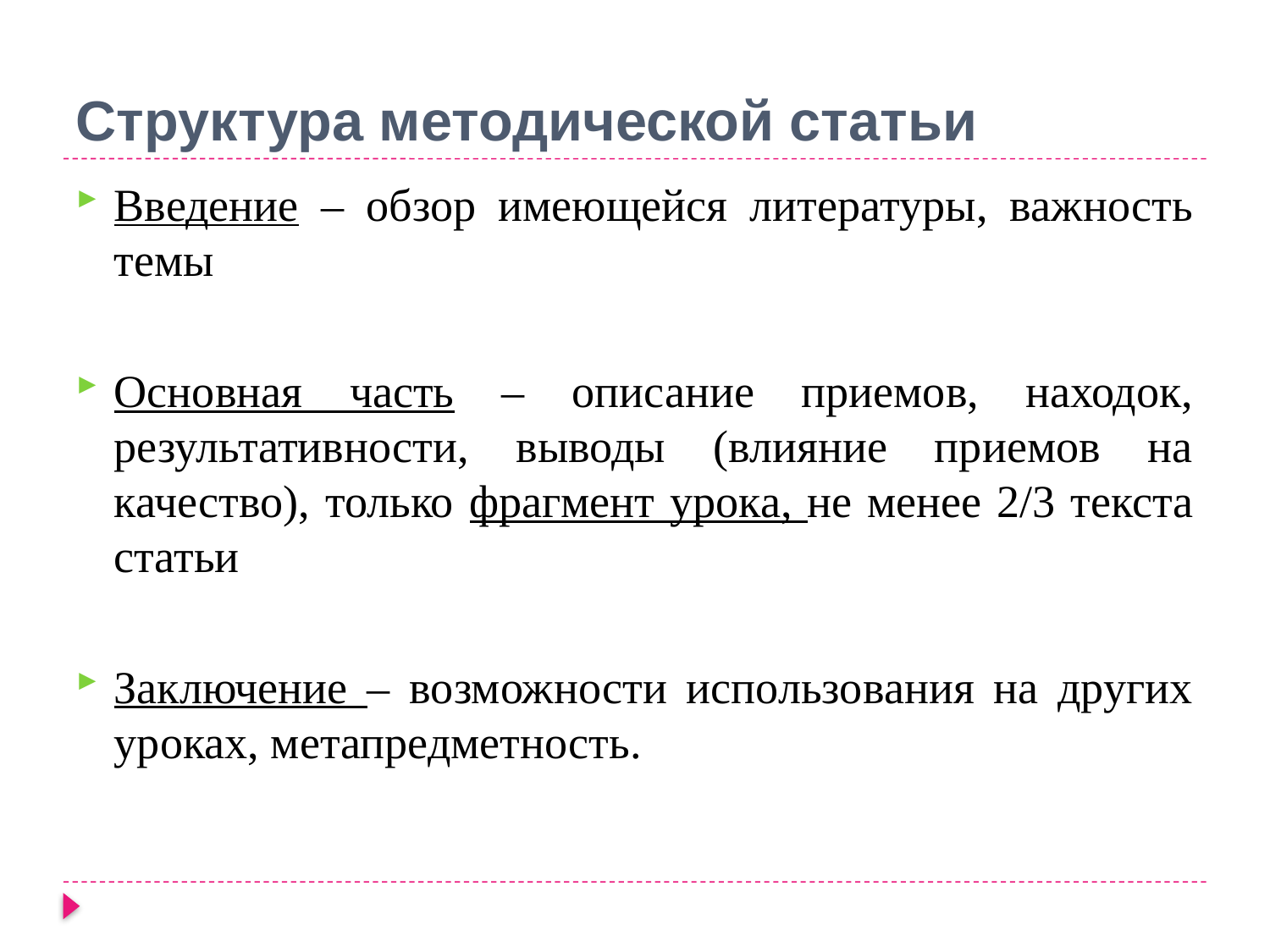

# Структура методической статьи
Введение – обзор имеющейся литературы, важность темы

Основная часть – описание приемов, находок, результативности, выводы (влияние приемов на качество), только фрагмент урока, не менее 2/3 текста статьи

Заключение – возможности использования на других уроках, метапредметность.